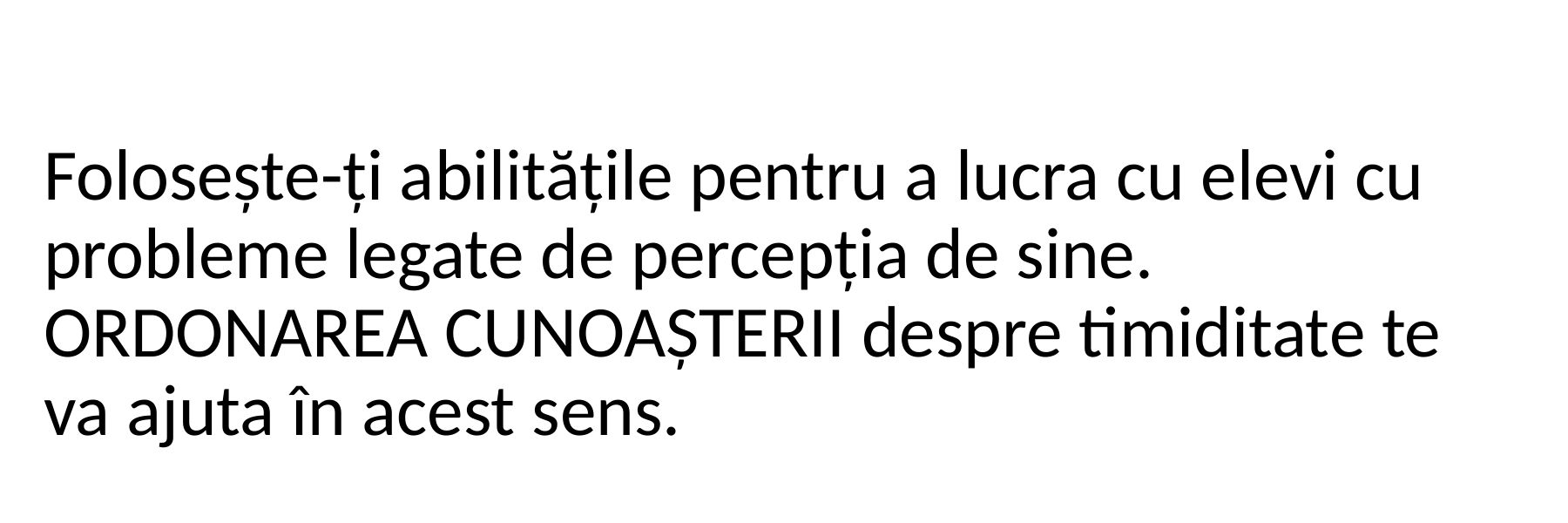

Folosește-ți abilitățile pentru a lucra cu elevi cu probleme legate de percepția de sine. ORDONAREA CUNOAȘTERII despre timiditate te va ajuta în acest sens.